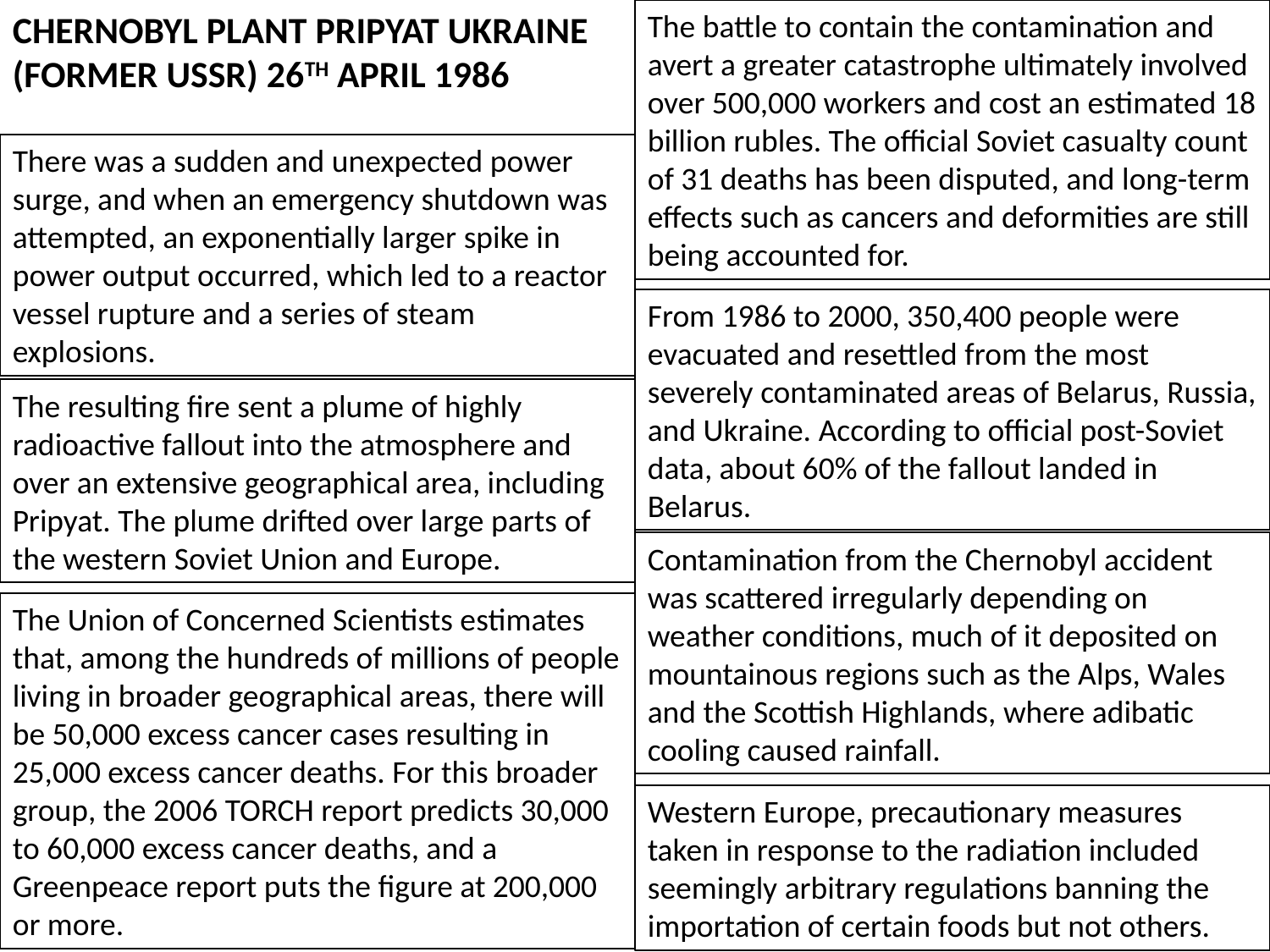

CHERNOBYL PLANT PRIPYAT UKRAINE (FORMER USSR) 26TH APRIL 1986
The battle to contain the contamination and avert a greater catastrophe ultimately involved over 500,000 workers and cost an estimated 18 billion rubles. The official Soviet casualty count of 31 deaths has been disputed, and long-term effects such as cancers and deformities are still being accounted for.
There was a sudden and unexpected power surge, and when an emergency shutdown was attempted, an exponentially larger spike in power output occurred, which led to a reactor vessel rupture and a series of steam explosions.
From 1986 to 2000, 350,400 people were evacuated and resettled from the most severely contaminated areas of Belarus, Russia, and Ukraine. According to official post-Soviet data, about 60% of the fallout landed in Belarus.
The resulting fire sent a plume of highly radioactive fallout into the atmosphere and over an extensive geographical area, including Pripyat. The plume drifted over large parts of the western Soviet Union and Europe.
Contamination from the Chernobyl accident was scattered irregularly depending on weather conditions, much of it deposited on mountainous regions such as the Alps, Wales and the Scottish Highlands, where adibatic cooling caused rainfall.
The Union of Concerned Scientists estimates that, among the hundreds of millions of people living in broader geographical areas, there will be 50,000 excess cancer cases resulting in 25,000 excess cancer deaths. For this broader group, the 2006 TORCH report predicts 30,000 to 60,000 excess cancer deaths, and a Greenpeace report puts the figure at 200,000 or more.
Western Europe, precautionary measures taken in response to the radiation included seemingly arbitrary regulations banning the importation of certain foods but not others.